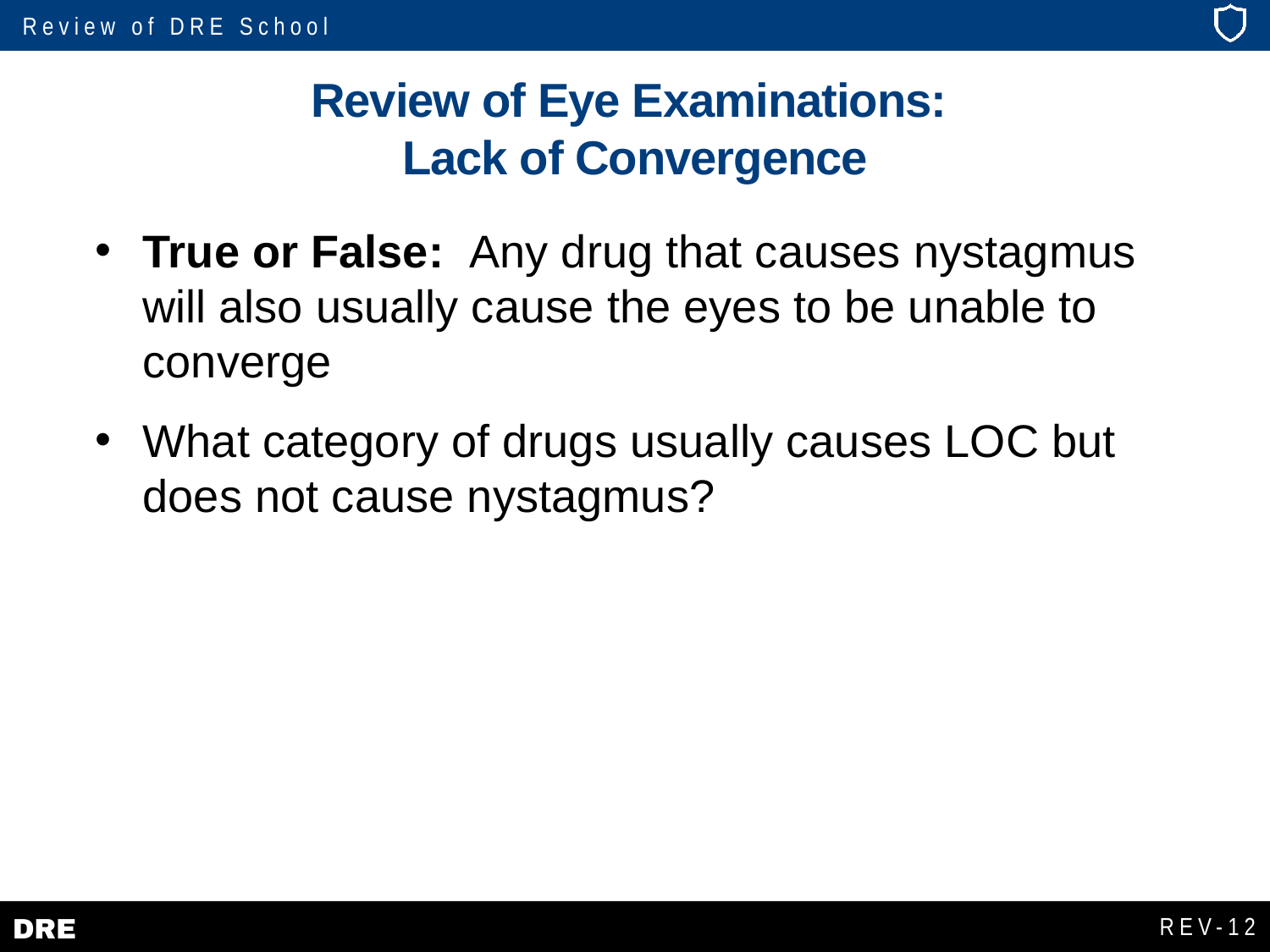

# Review of Eye Examinations: Lack of Convergence
True or False:  Any drug that causes nystagmus will also usually cause the eyes to be unable to converge
What category of drugs usually causes LOC but does not cause nystagmus?
REV-12